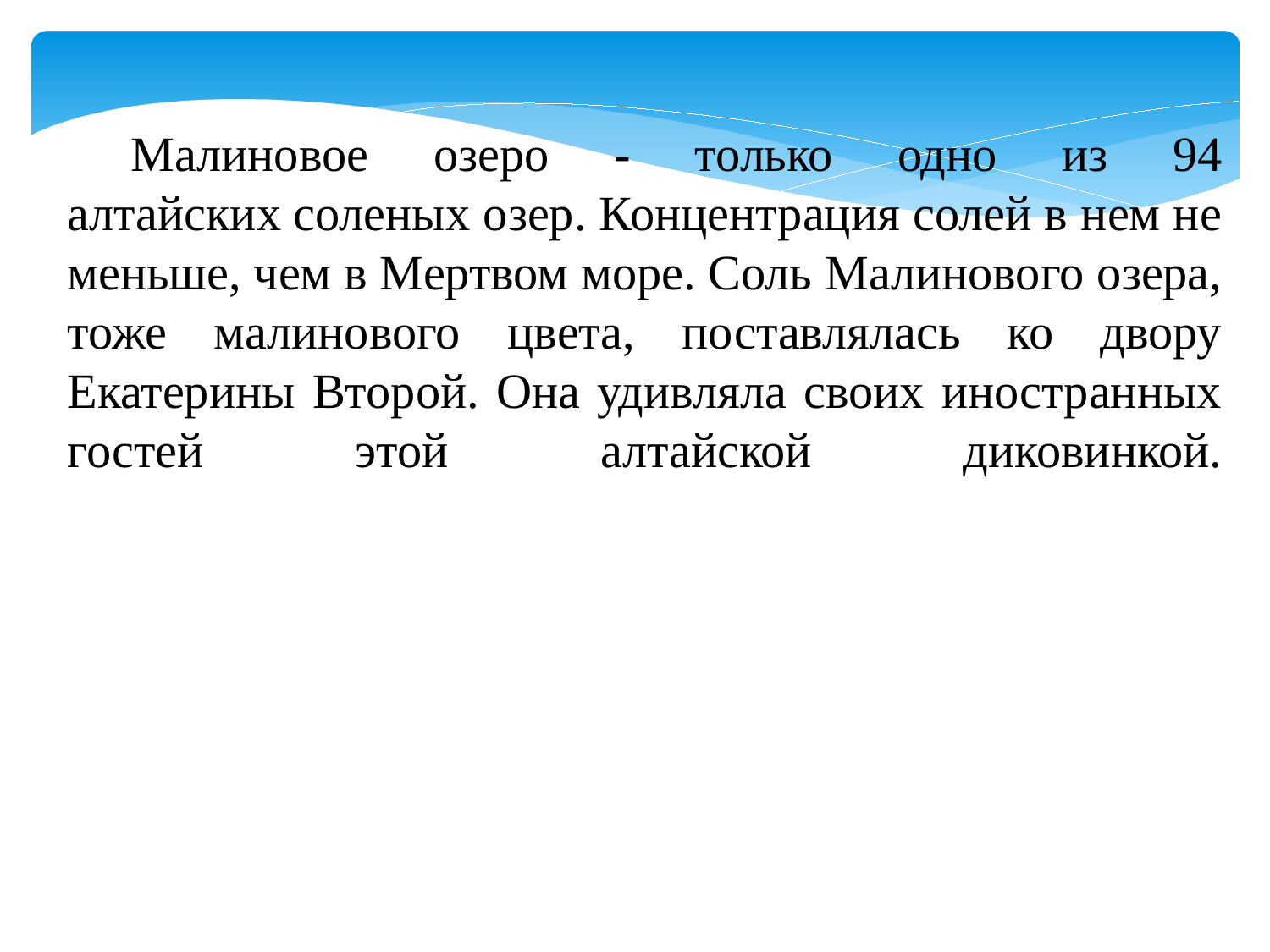

Малиновое озеро - только одно из 94 алтайских соленых озер. Концентрация солей в нем не меньше, чем в Мертвом море. Соль Малинового озера, тоже малинового цвета, поставлялась ко двору Екатерины Второй. Она удивляла своих иностранных гостей этой алтайской диковинкой.